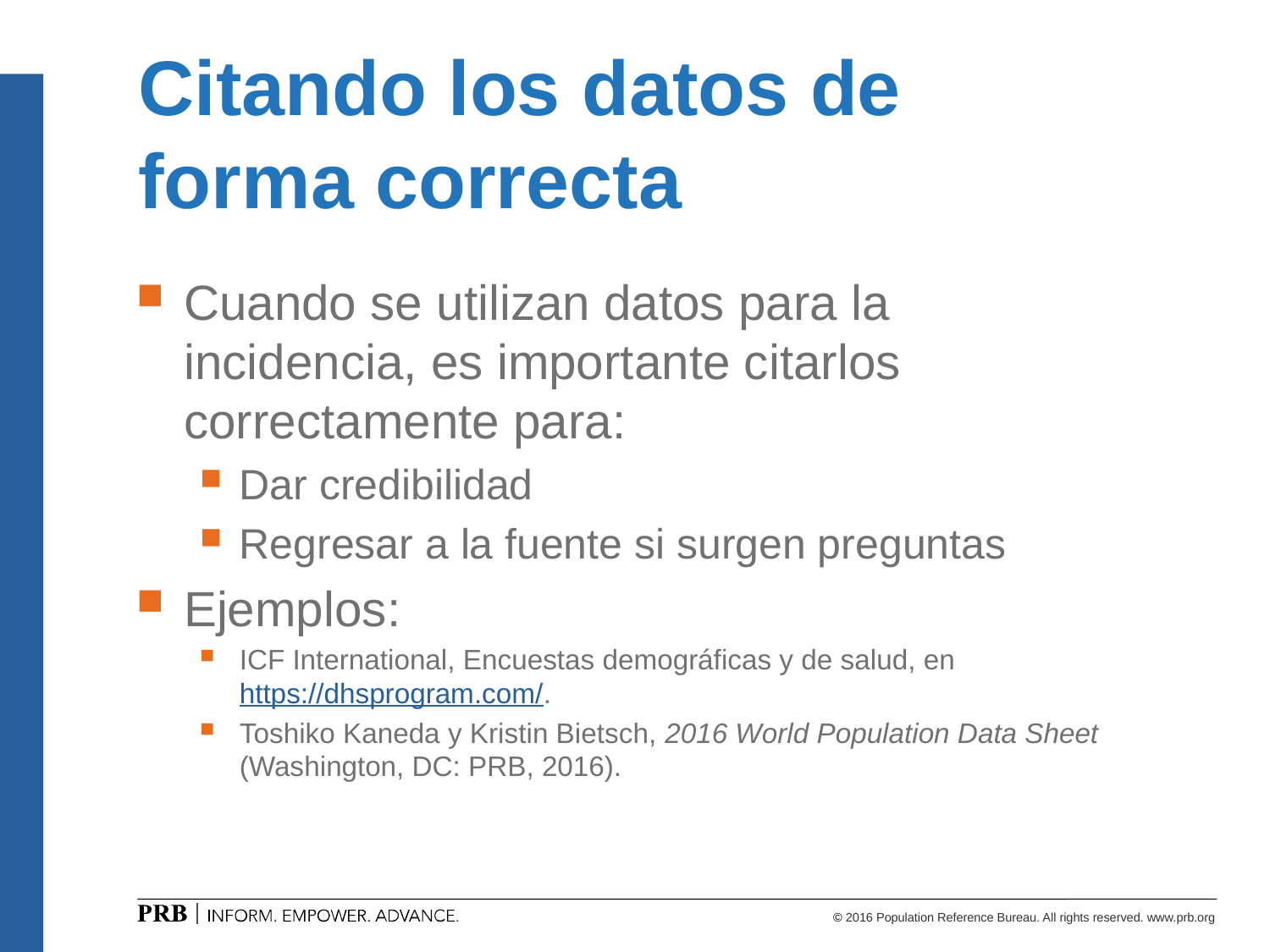

# Citando los datos de forma correcta
Cuando se utilizan datos para la incidencia, es importante citarlos correctamente para:
Dar credibilidad
Regresar a la fuente si surgen preguntas
Ejemplos:
ICF International, Encuestas demográficas y de salud, en https://dhsprogram.com/.
Toshiko Kaneda y Kristin Bietsch, 2016 World Population Data Sheet (Washington, DC: PRB, 2016).